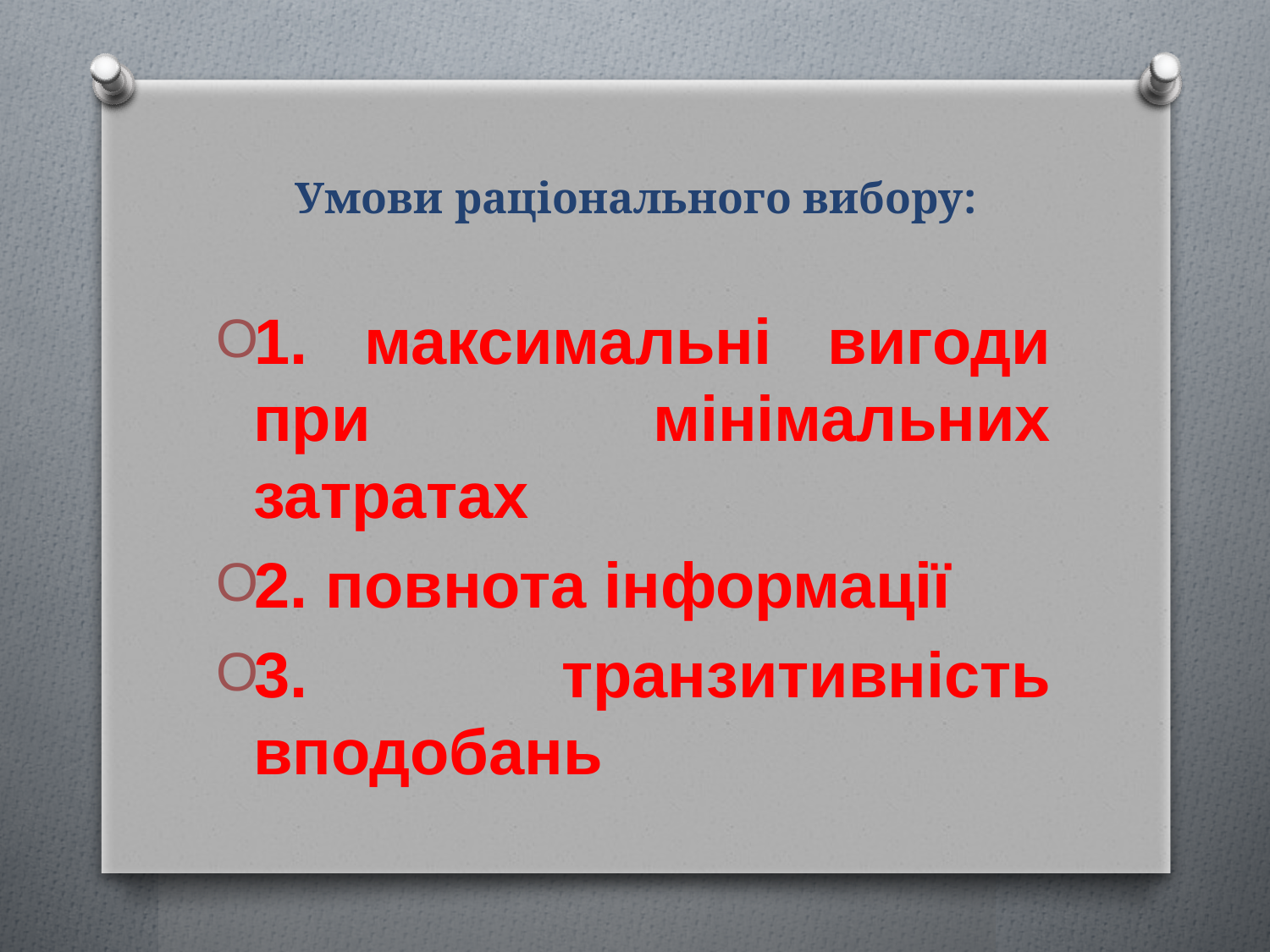

# Умови раціонального вибору:
1. максимальні вигоди при мінімальних затратах
2. повнота інформації
3. транзитивність вподобань